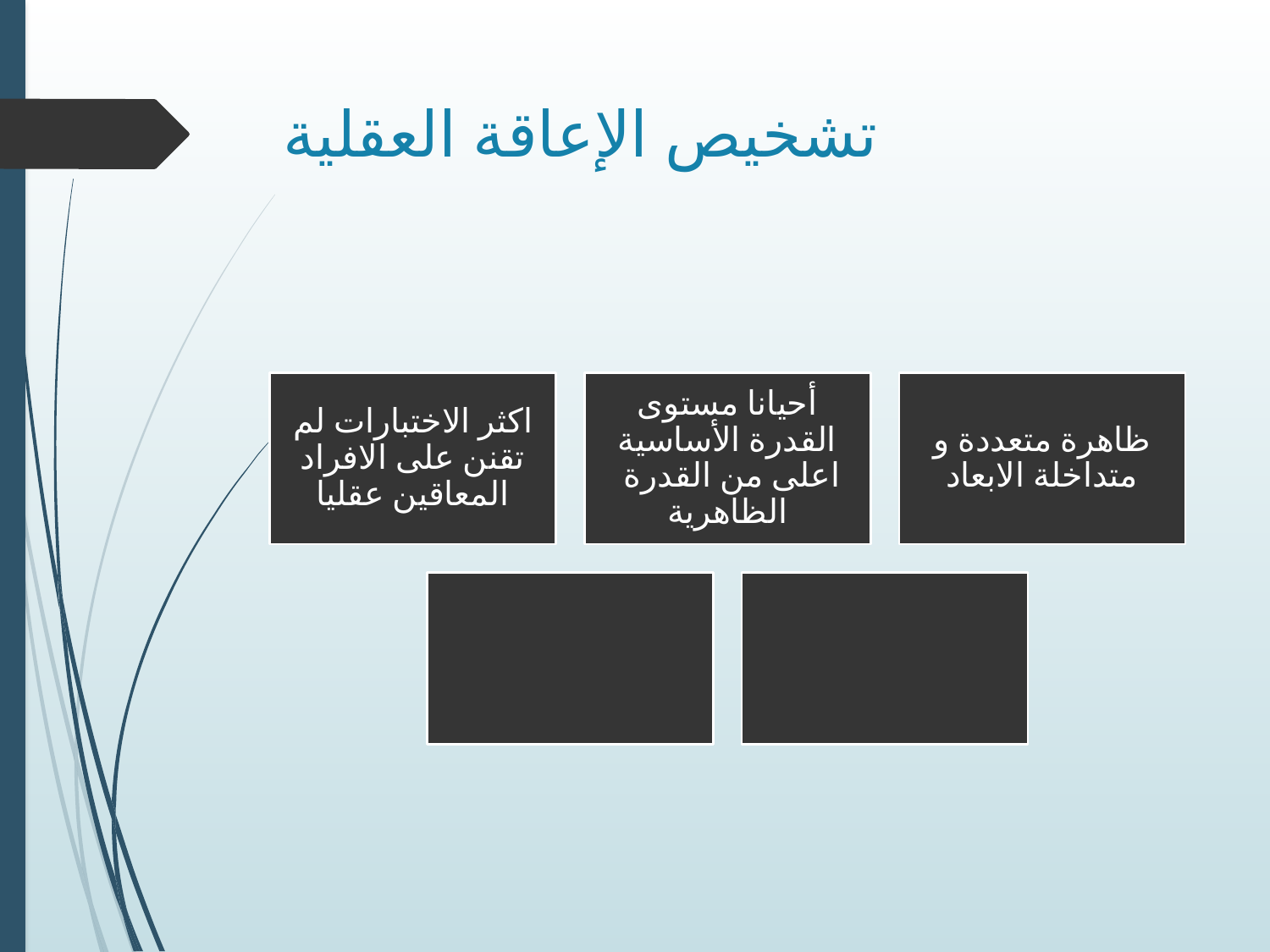

# تشخيص الإعاقة العقلية
اكثر الاختبارات لم تقنن على الافراد المعاقين عقليا
أحيانا مستوى القدرة الأساسية اعلى من القدرة  الظاهرية
ظاهرة متعددة و متداخلة الابعاد